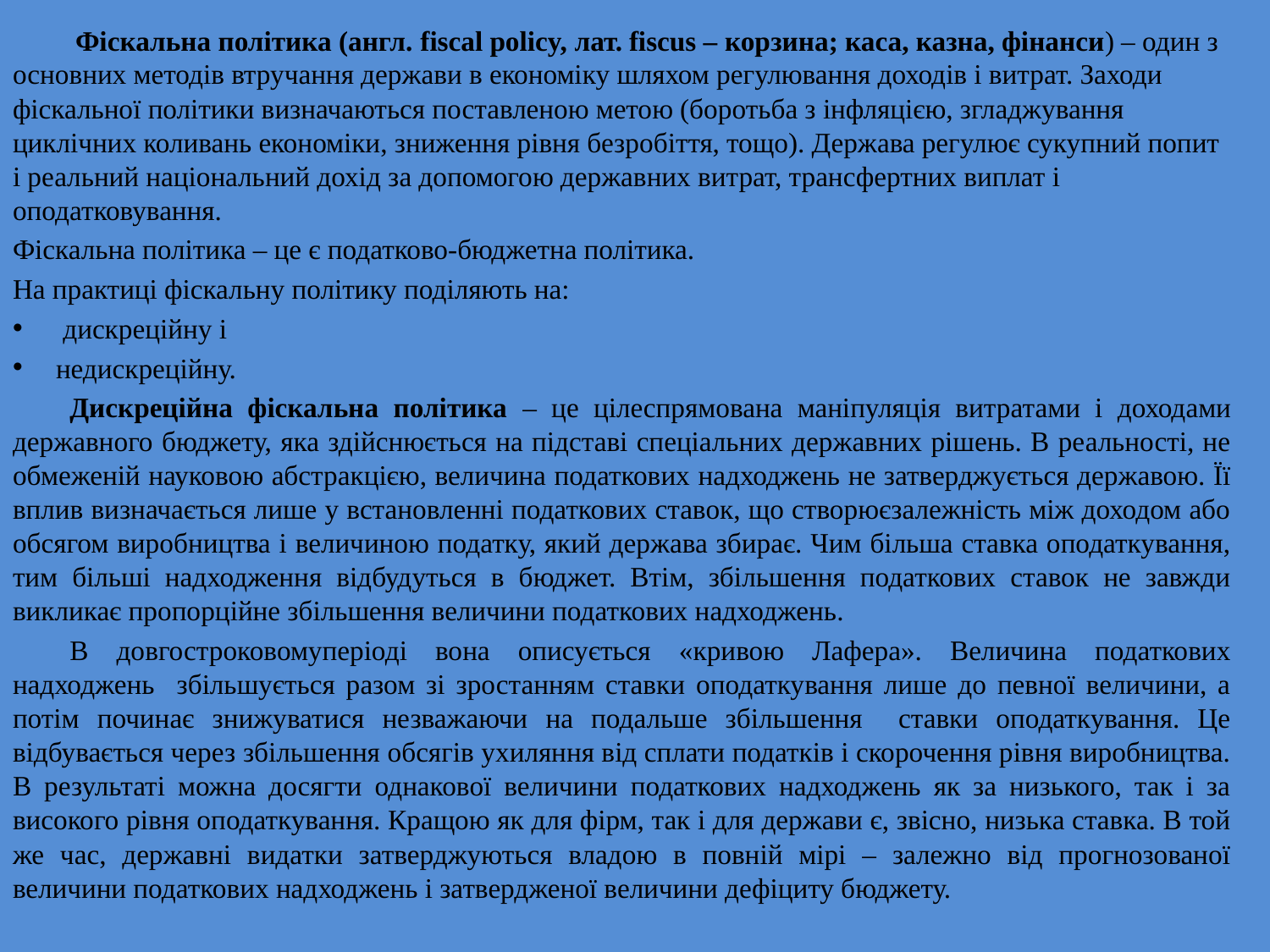

Фіскальна політика (англ. fiscal policy, лат. fiscus – корзина; каса, казна, фінанси) – один з основних методів втручання держави в економіку шляхом регулювання доходів і витрат. Заходи фіскальної політики визначаються поставленою метою (боротьба з інфляцією, згладжування циклічних коливань економіки, зниження рівня безробіття, тощо). Держава регулює сукупний попит і реальний національний дохід за допомогою державних витрат, трансфертних виплат і оподатковування.
Фіскальна політика – це є податково-бюджетна політика.
На практиці фіскальну політику поділяють на:
 дискреційну і
недискреційну.
Дискреційна фіскальна політика – це цілеспрямована маніпуляція витратами і доходами державного бюджету, яка здійснюється на підставі спеціальних державних рішень. В реальності, не обмеженій науковою абстракцією, величина податкових надходжень не затверджується державою. Її вплив визначається лише у встановленні податкових ставок, що створюєзалежність між доходом або обсягом виробництва і величиною податку, який держава збирає. Чим більша ставка оподаткування, тим більші надходження відбудуться в бюджет. Втім, збільшення податкових ставок не завжди викликає пропорційне збільшення величини податкових надходжень.
В довгостроковомуперіоді вона описується «кривою Лафера». Величина податкових надходжень  збільшується разом зі зростанням ставки оподаткування лише до певної величини, а потім починає знижуватися незважаючи на подальше збільшення  ставки оподаткування. Це відбувається через збільшення обсягів ухиляння від сплати податків і скорочення рівня виробництва. В результаті можна досягти однакової величини податкових надходжень як за низького, так і за високого рівня оподаткування. Кращою як для фірм, так і для держави є, звісно, низька ставка. В той же час, державні видатки затверджуються владою в повній мірі – залежно від прогнозованої величини податкових надходжень і затвердженої величини дефіциту бюджету.